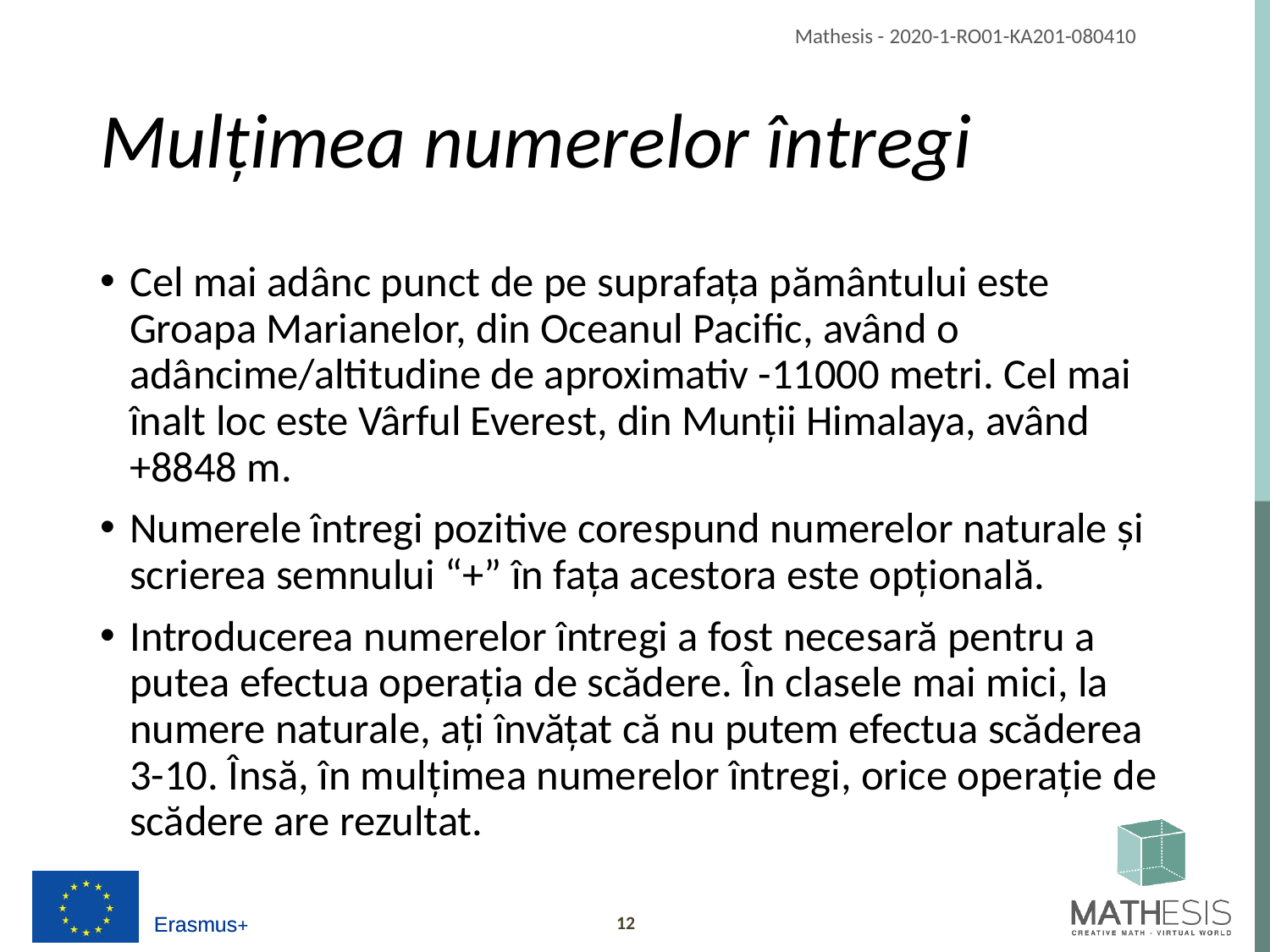

# Mulțimea numerelor întregi
Cel mai adânc punct de pe suprafața pământului este Groapa Marianelor, din Oceanul Pacific, având o adâncime/altitudine de aproximativ -11000 metri. Cel mai înalt loc este Vârful Everest, din Munții Himalaya, având +8848 m.
Numerele întregi pozitive corespund numerelor naturale și scrierea semnului “+” în fața acestora este opțională.
Introducerea numerelor întregi a fost necesară pentru a putea efectua operația de scădere. În clasele mai mici, la numere naturale, ați învățat că nu putem efectua scăderea 3-10. Însă, în mulțimea numerelor întregi, orice operație de scădere are rezultat.